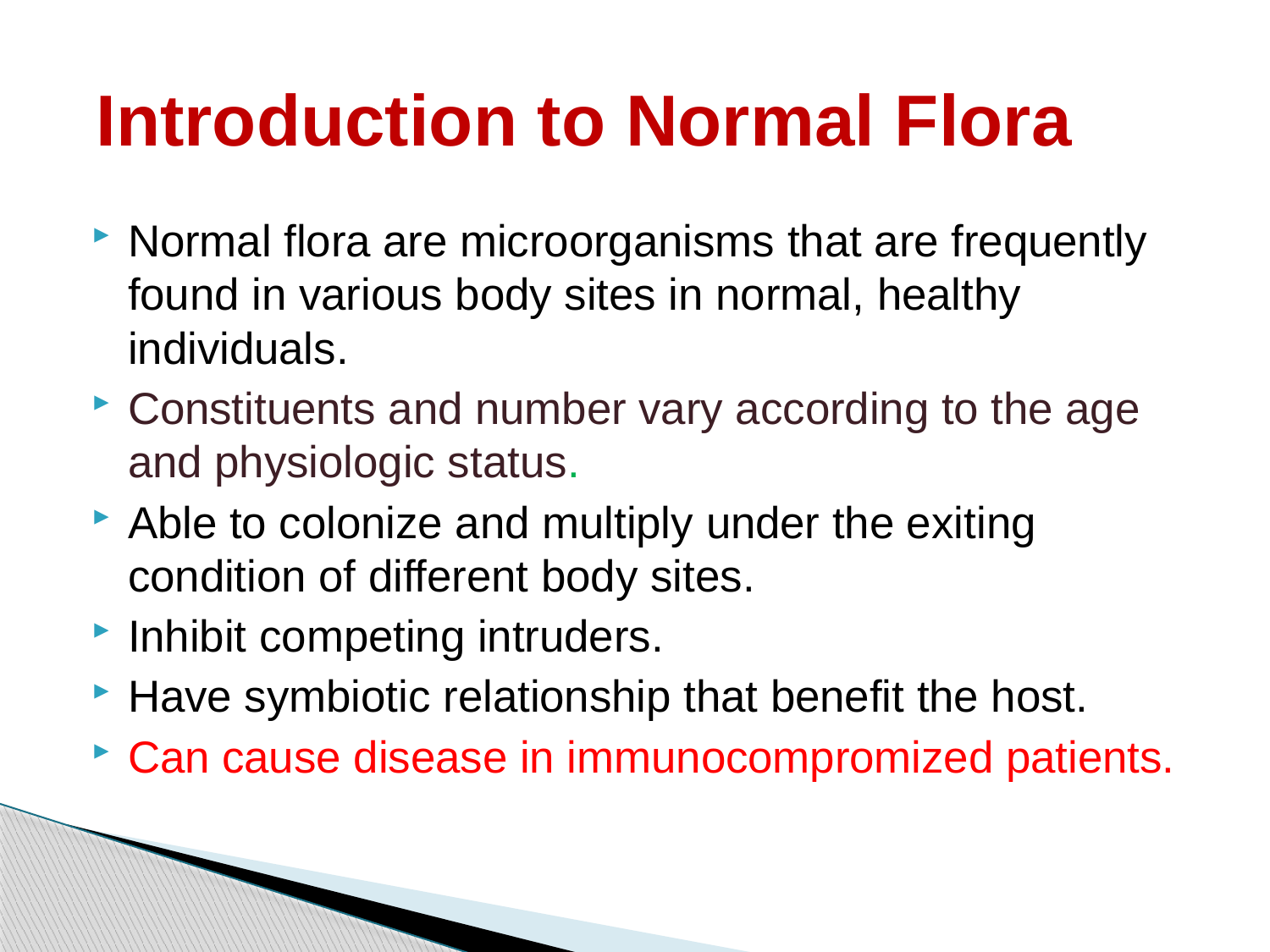

# Introduction to Normal Flora
Normal flora are microorganisms that are frequently found in various body sites in normal, healthy individuals.
Constituents and number vary according to the age and physiologic status.
Able to colonize and multiply under the exiting condition of different body sites.
Inhibit competing intruders.
Have symbiotic relationship that benefit the host.
Can cause disease in immunocompromized patients.